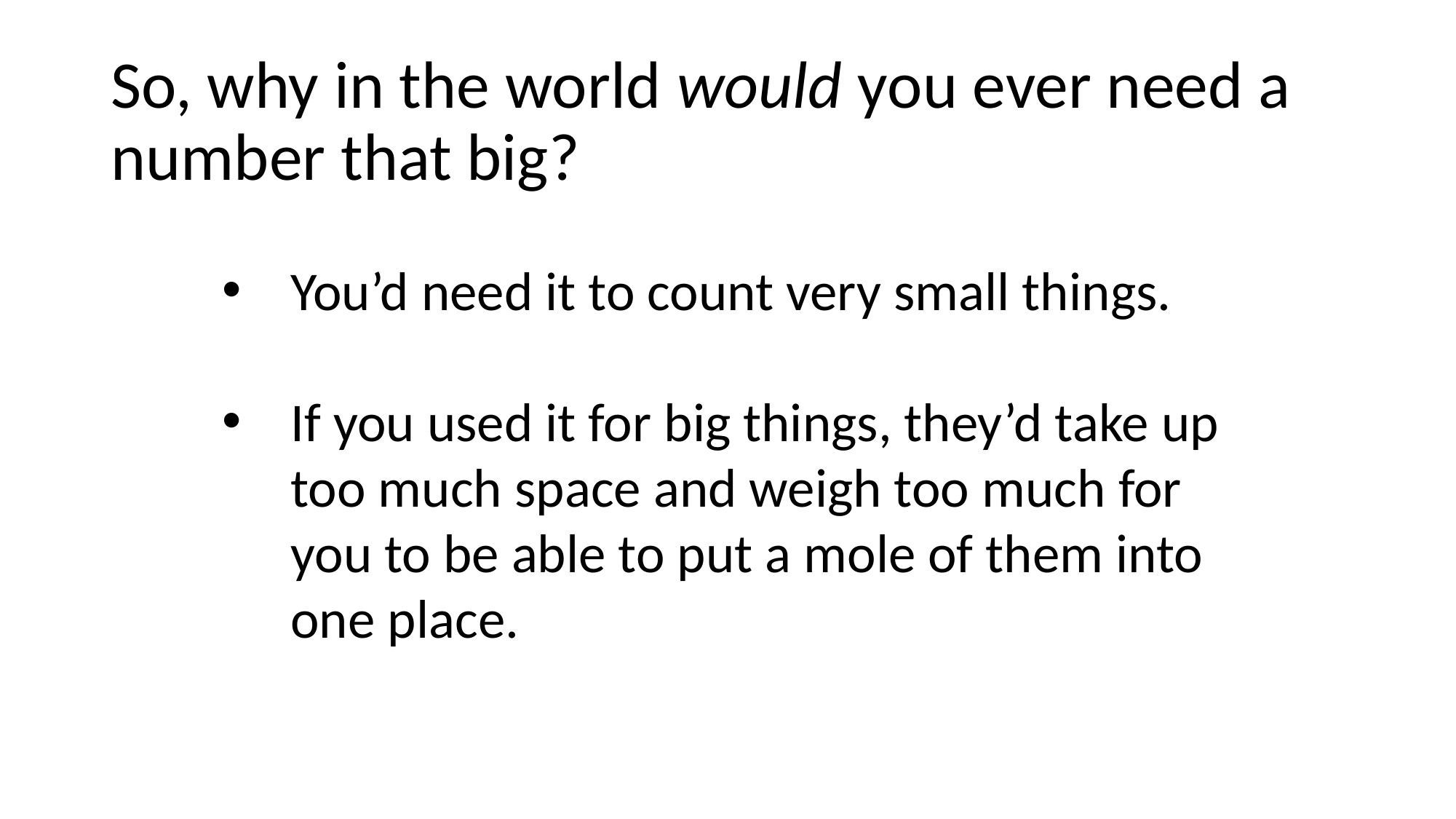

# So, why in the world would you ever need a number that big?
You’d need it to count very small things.

If you used it for big things, they’d take up too much space and weigh too much for you to be able to put a mole of them into one place.